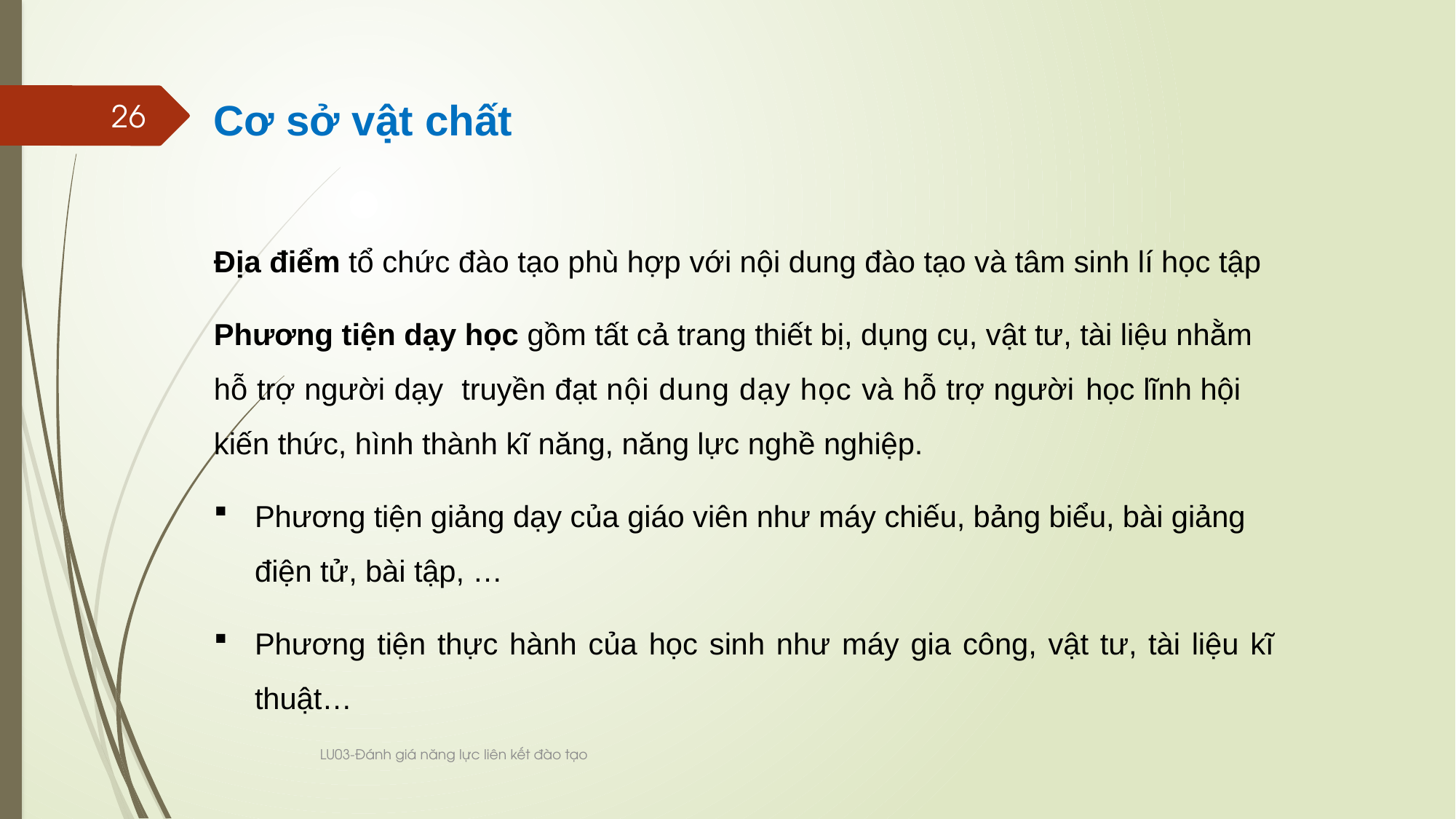

Cơ sở vật chất

Địa điểm tổ chức đào tạo phù hợp với nội dung đào tạo và tâm sinh lí học tập
Phương tiện dạy học gồm tất cả trang thiết bị, dụng cụ, vật tư, tài liệu nhằm hỗ trợ người dạy  truyền đạt nội dung dạy học và hỗ trợ người học lĩnh hội kiến thức, hình thành kĩ năng, năng lực nghề nghiệp.
Phương tiện giảng dạy của giáo viên như máy chiếu, bảng biểu, bài giảng điện tử, bài tập, …
Phương tiện thực hành của học sinh như máy gia công, vật tư, tài liệu kĩ thuật…
26
LU03-Đánh giá năng lực liên kết đào tạo